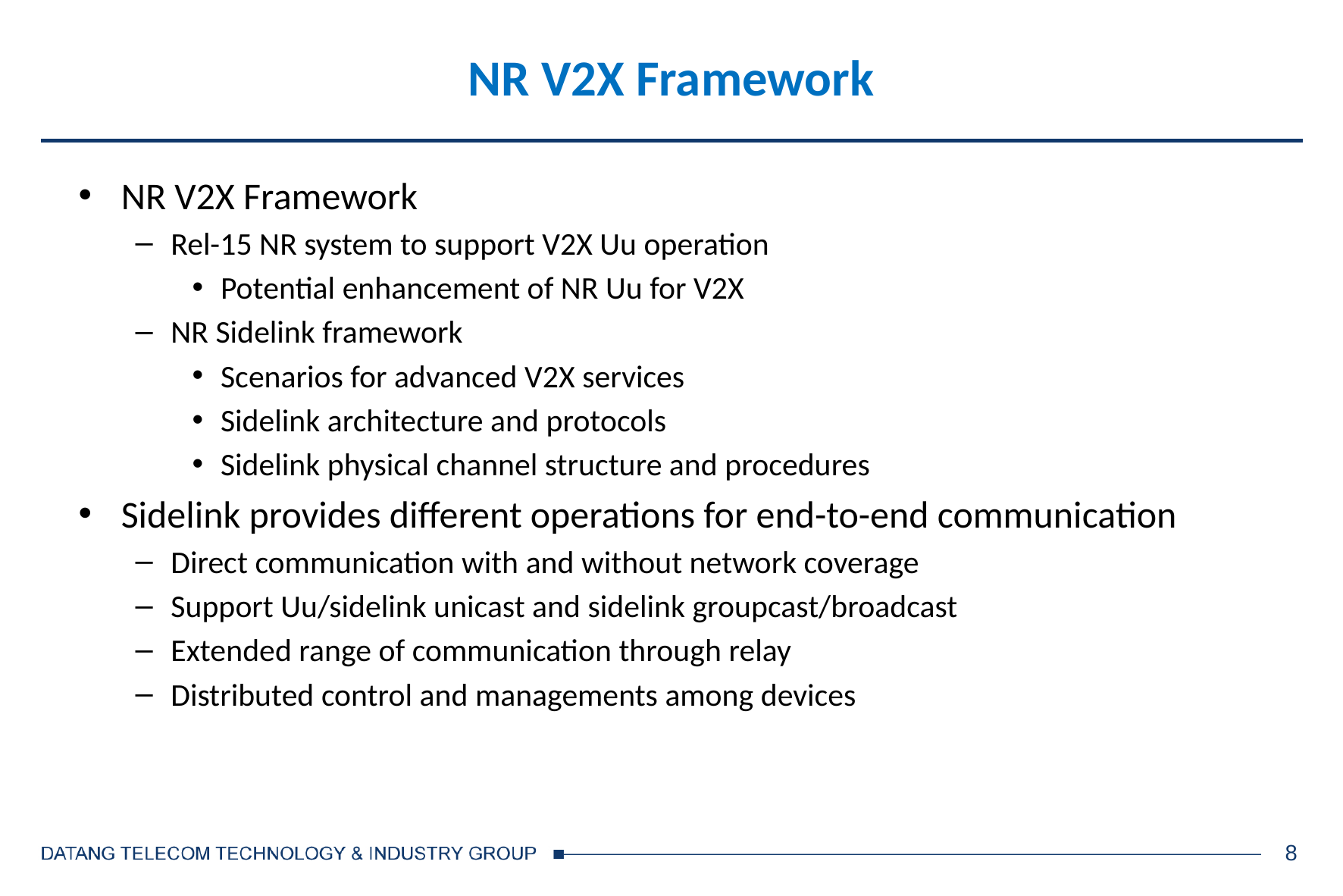

# NR V2X Framework
NR V2X Framework
Rel-15 NR system to support V2X Uu operation
Potential enhancement of NR Uu for V2X
NR Sidelink framework
Scenarios for advanced V2X services
Sidelink architecture and protocols
Sidelink physical channel structure and procedures
Sidelink provides different operations for end-to-end communication
Direct communication with and without network coverage
Support Uu/sidelink unicast and sidelink groupcast/broadcast
Extended range of communication through relay
Distributed control and managements among devices

8